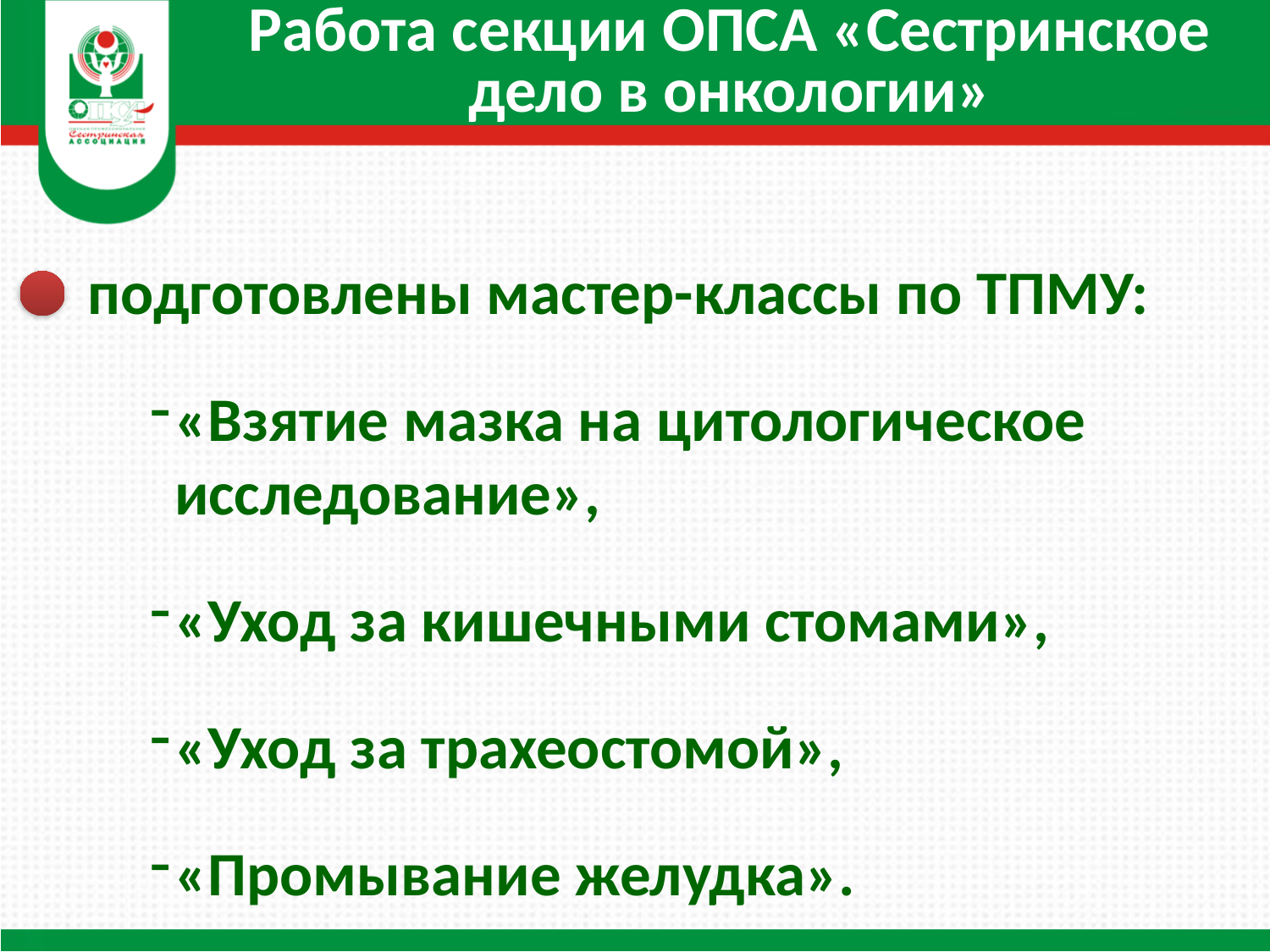

Работа секции ОПСА «Сестринское дело в онкологии»
подготовлены мастер-классы по ТПМУ:
«Взятие мазка на цитологическое исследование»,
«Уход за кишечными стомами»,
«Уход за трахеостомой»,
«Промывание желудка».